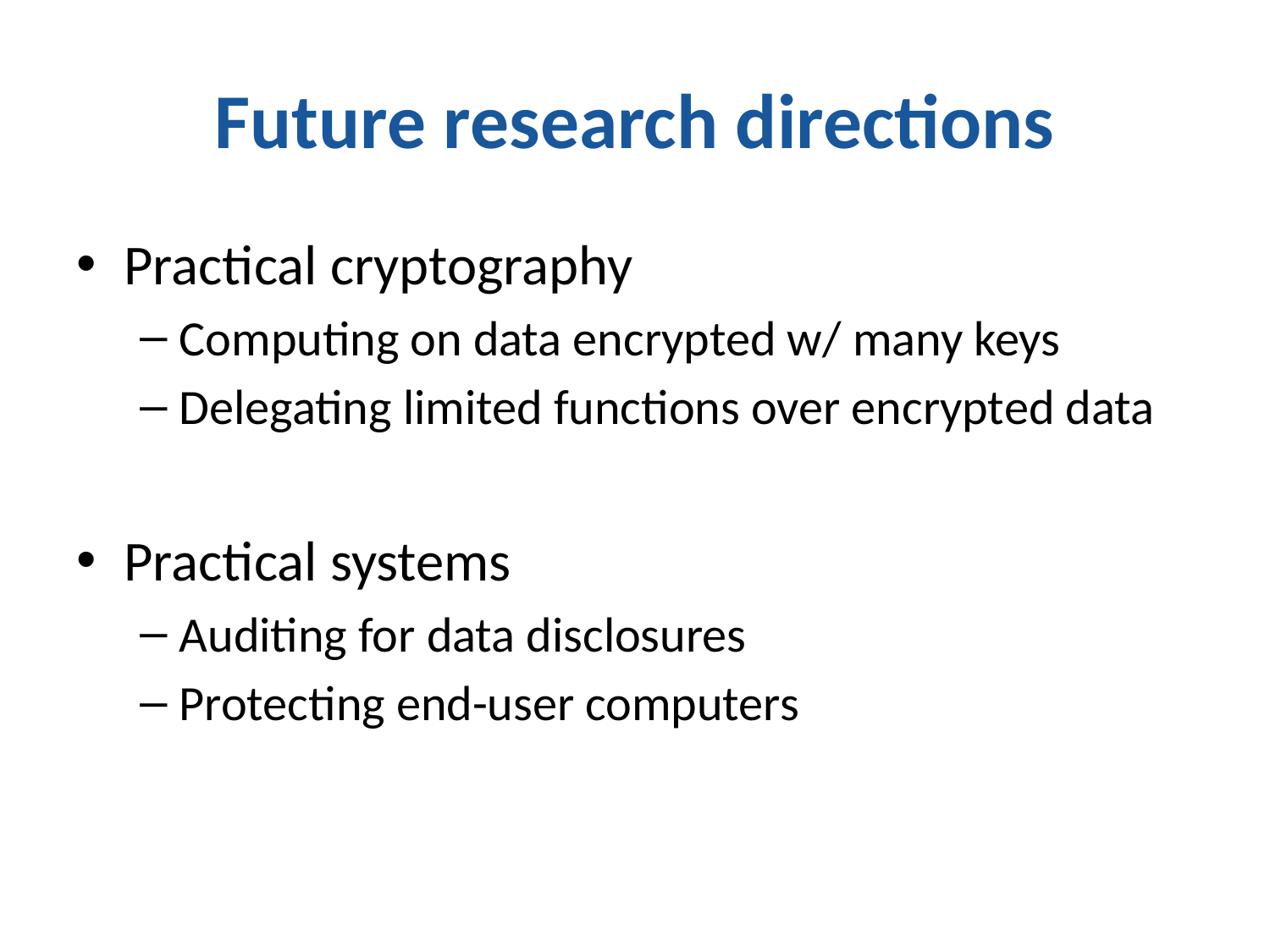

# Future research directions
Practical cryptography
Computing on data encrypted w/ many keys
Delegating limited functions over encrypted data

Practical systems
Auditing for data disclosures
Protecting end-user computers